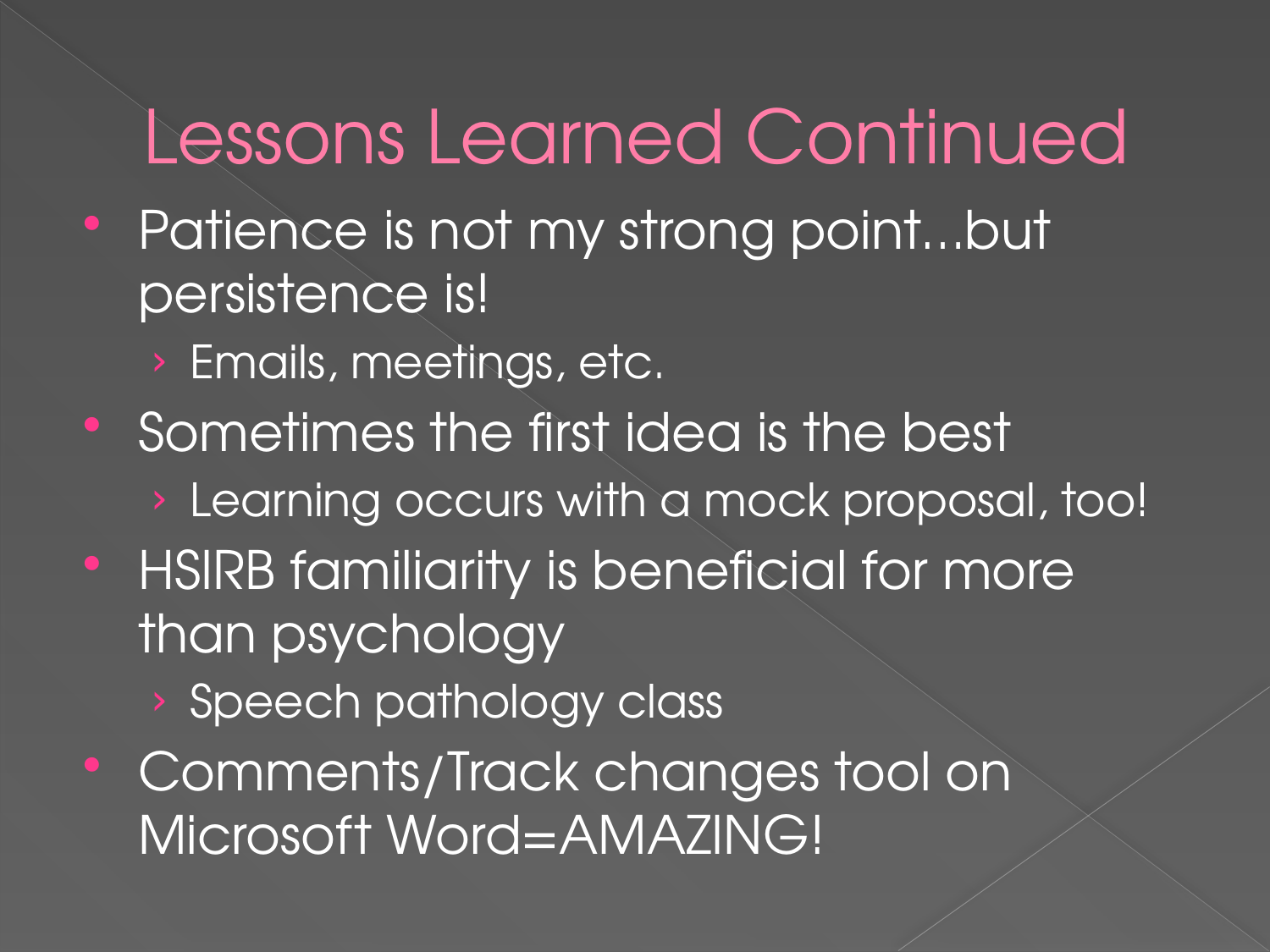

# Lessons Learned Continued
Patience is not my strong point…but persistence is!
Emails, meetings, etc.
Sometimes the first idea is the best
Learning occurs with a mock proposal, too!
HSIRB familiarity is beneficial for more than psychology
Speech pathology class
Comments/Track changes tool on Microsoft Word=AMAZING!